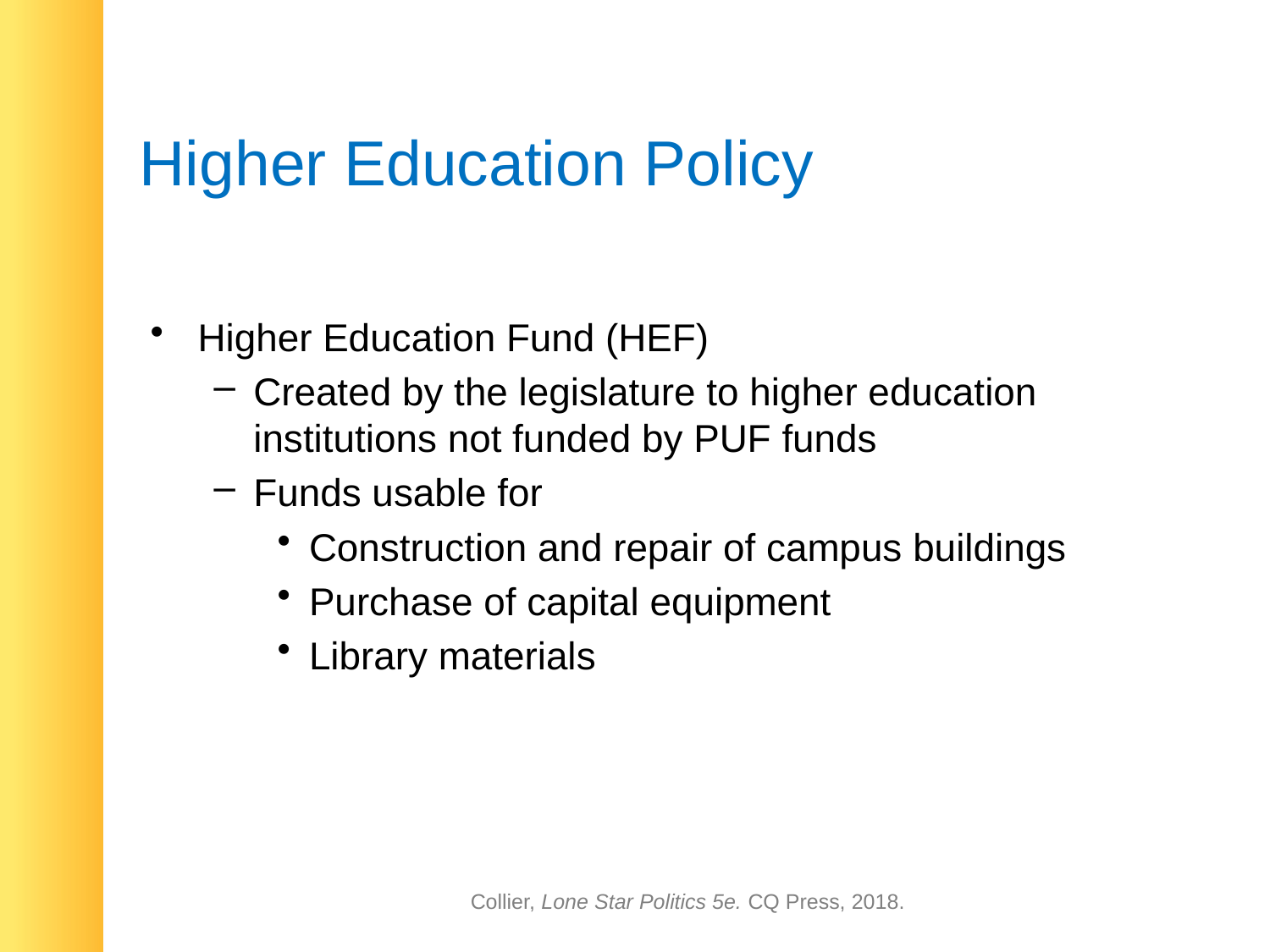

# Higher Education Policy
Higher Education Fund (HEF)
Created by the legislature to higher education institutions not funded by PUF funds
Funds usable for
Construction and repair of campus buildings
Purchase of capital equipment
Library materials
Collier, Lone Star Politics 5e. CQ Press, 2018.